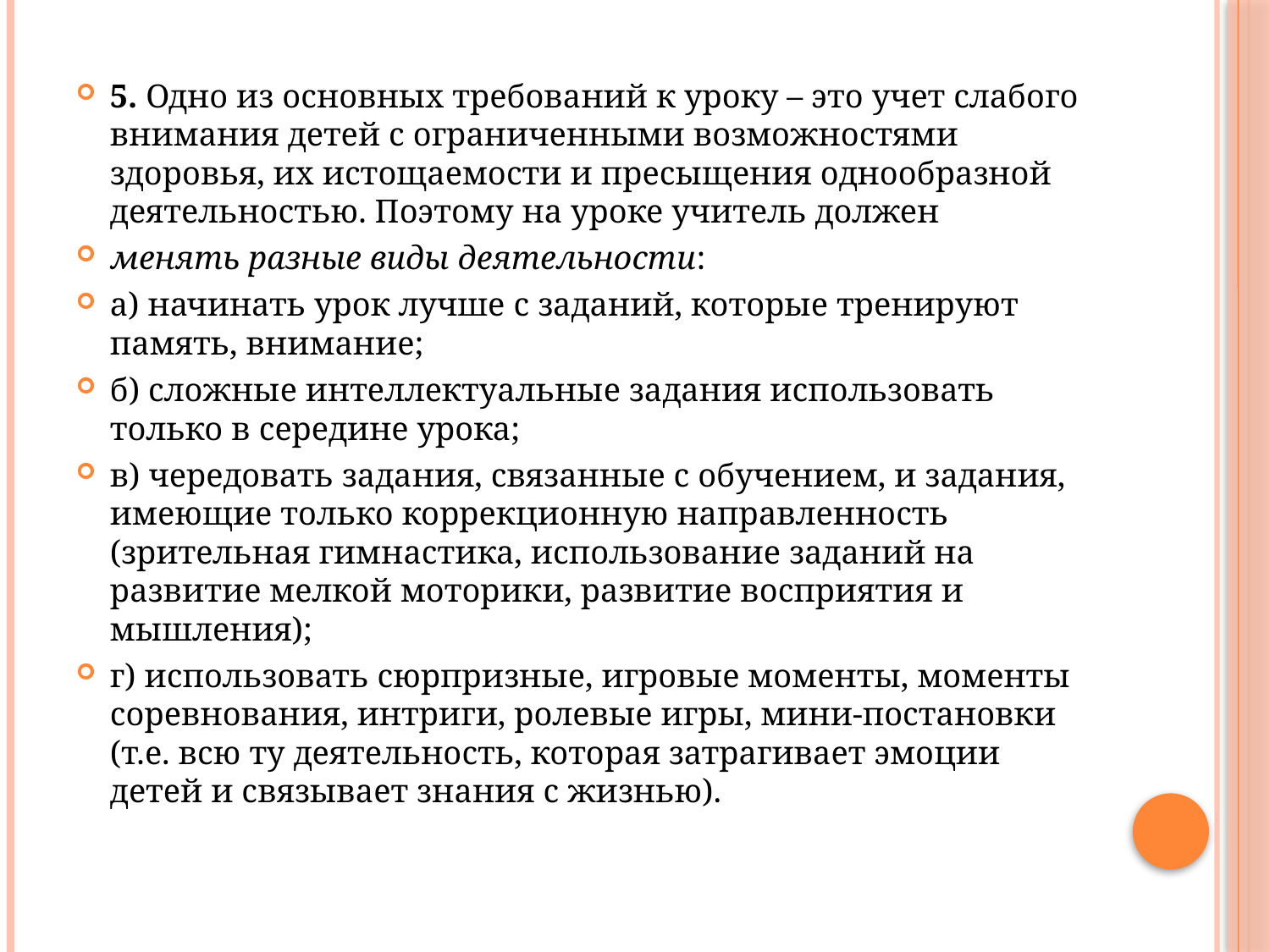

5. Одно из основных требований к уроку – это учет слабого внимания детей с ограниченными возможностями здоровья, их истощаемости и пресыщения однообразной деятельностью. Поэтому на уроке учитель должен
менять разные виды деятельности:
а) начинать урок лучше с заданий, которые тренируют память, внимание;
б) сложные интеллектуальные задания использовать только в середине урока;
в) чередовать задания, связанные с обучением, и задания, имеющие только коррекционную направленность (зрительная гимнастика, использование заданий на развитие мелкой моторики, развитие восприятия и мышления);
г) использовать сюрпризные, игровые моменты, моменты соревнования, интриги, ролевые игры, мини-постановки (т.е. всю ту деятельность, которая затрагивает эмоции детей и связывает знания с жизнью).